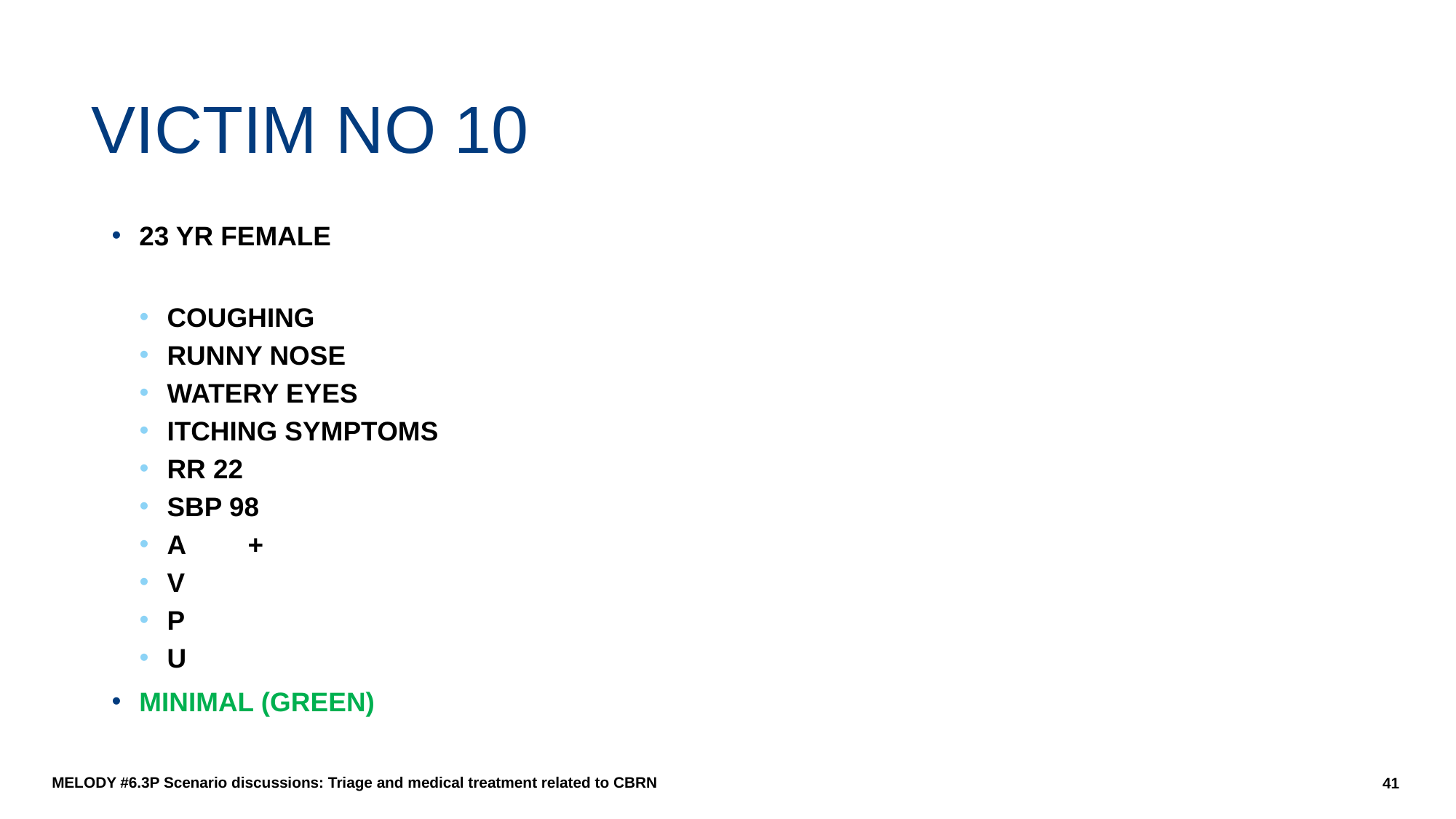

# VICTIM NO 10
23 YR FEMALE

COUGHING
RUNNY NOSE
WATERY EYES
ITCHING SYMPTOMS
RR 22
SBP 98
A	+
V
P
U
MINIMAL (GREEN)

MELODY #6.3P Scenario discussions: Triage and medical treatment related to CBRN
41